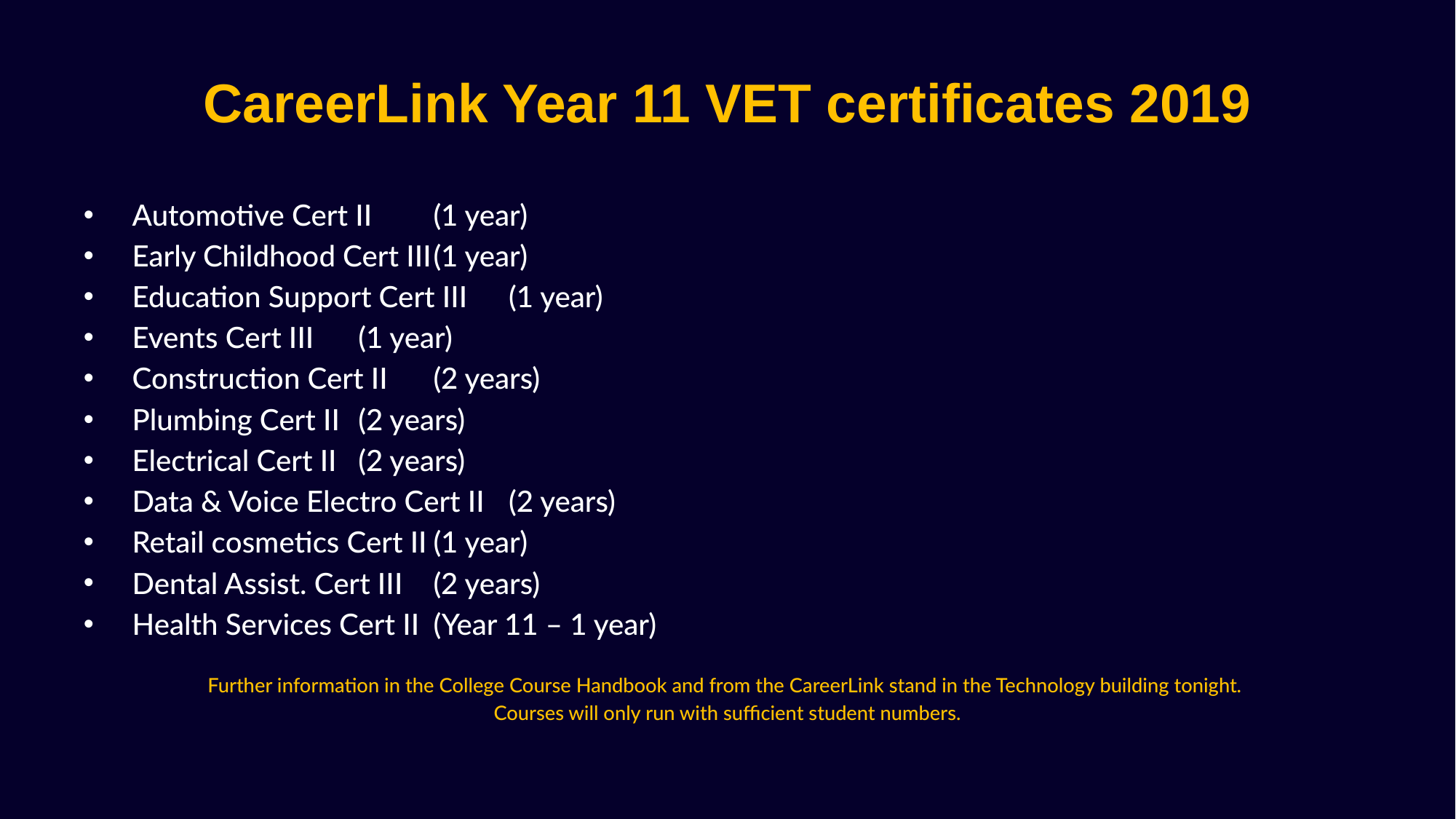

# CareerLink Year 11 VET certificates 2019
Automotive Cert II 			(1 year)
Early Childhood Cert III			(1 year)
Education Support Cert III		(1 year)
Events Cert III				(1 year)
Construction Cert II			(2 years)
Plumbing Cert II				(2 years)
Electrical Cert II				(2 years)
Data & Voice Electro Cert II		(2 years)
Retail cosmetics Cert II			(1 year)
Dental Assist. Cert III			(2 years)
Health Services Cert II			(Year 11 – 1 year)

Further information in the College Course Handbook and from the CareerLink stand in the Technology building tonight.
Courses will only run with sufficient student numbers.